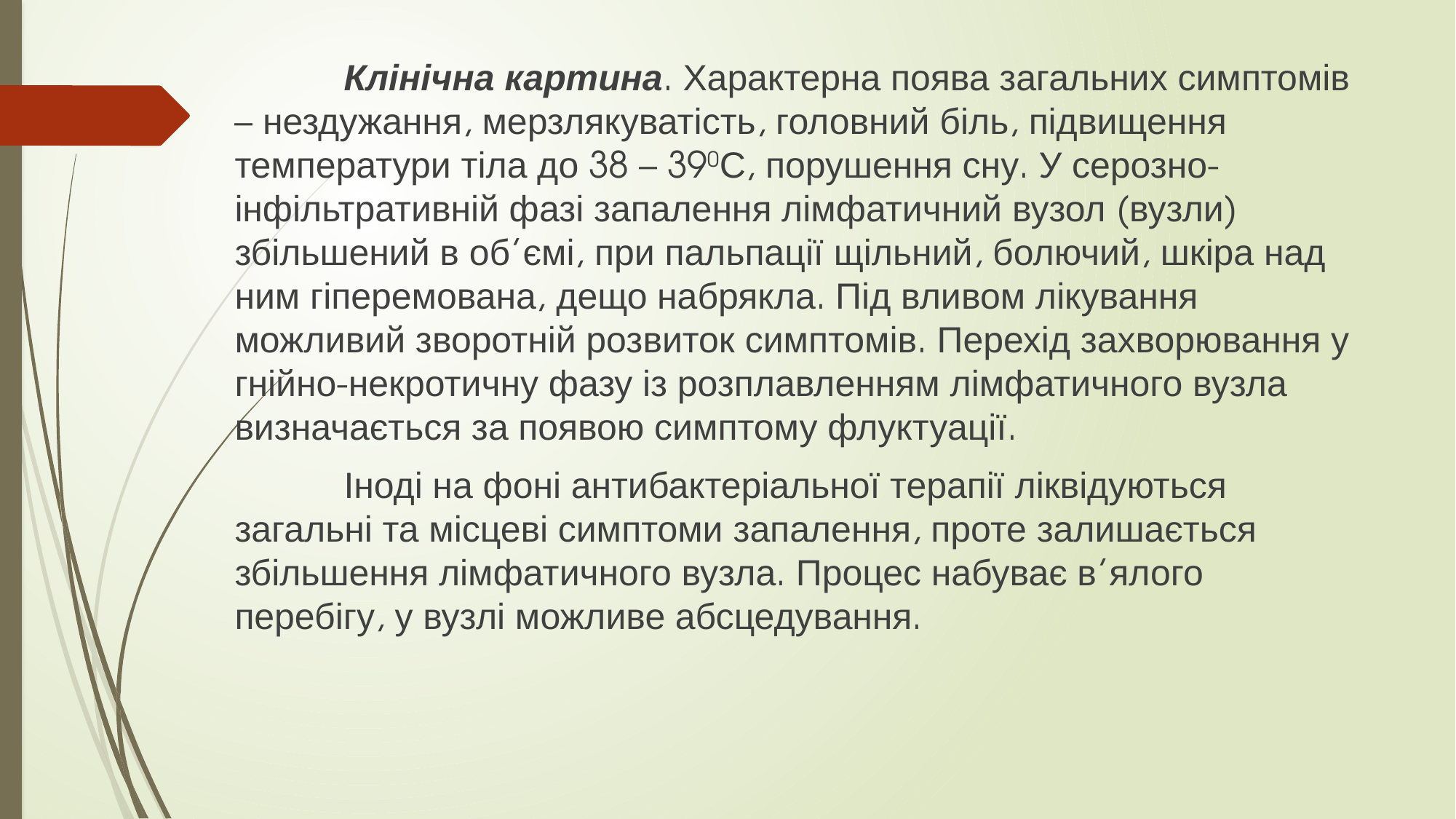

Клінічна картина. Характерна поява загальних симптомів – нездужання, мерзлякуватість, головний біль, підвищення температури тіла до 38 – 390С, порушення сну. У серозно-інфільтративній фазі запалення лімфатичний вузол (вузли) збільшений в об’ємі, при пальпації щільний, болючий, шкіра над ним гіперемована, дещо набрякла. Під вливом лікування можливий зворотній розвиток симптомів. Перехід захворювання у гнійно-некротичну фазу із розплавленням лімфатичного вузла визначається за появою симптому флуктуації.
	Іноді на фоні антибактеріальної терапії ліквідуються загальні та місцеві симптоми запалення, проте залишається збільшення лімфатичного вузла. Процес набуває в’ялого перебігу, у вузлі можливе абсцедування.